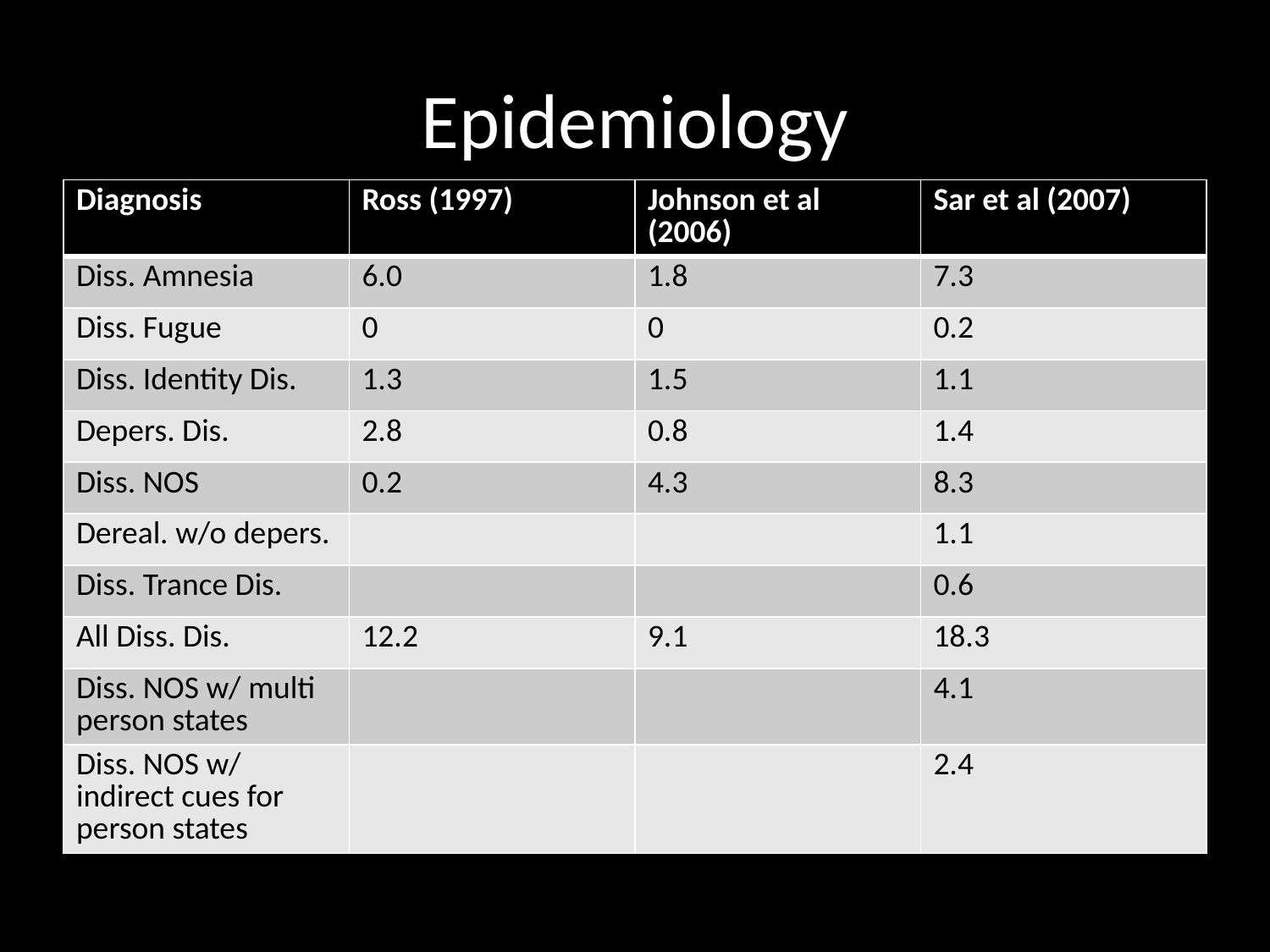

# Epidemiology
| Diagnosis | Ross (1997) | Johnson et al (2006) | Sar et al (2007) |
| --- | --- | --- | --- |
| Diss. Amnesia | 6.0 | 1.8 | 7.3 |
| Diss. Fugue | 0 | 0 | 0.2 |
| Diss. Identity Dis. | 1.3 | 1.5 | 1.1 |
| Depers. Dis. | 2.8 | 0.8 | 1.4 |
| Diss. NOS | 0.2 | 4.3 | 8.3 |
| Dereal. w/o depers. |  |  | 1.1 |
| Diss. Trance Dis. |  |  | 0.6 |
| All Diss. Dis. | 12.2 | 9.1 | 18.3 |
| Diss. NOS w/ multi person states |  |  | 4.1 |
| Diss. NOS w/ indirect cues for person states |  |  | 2.4 |